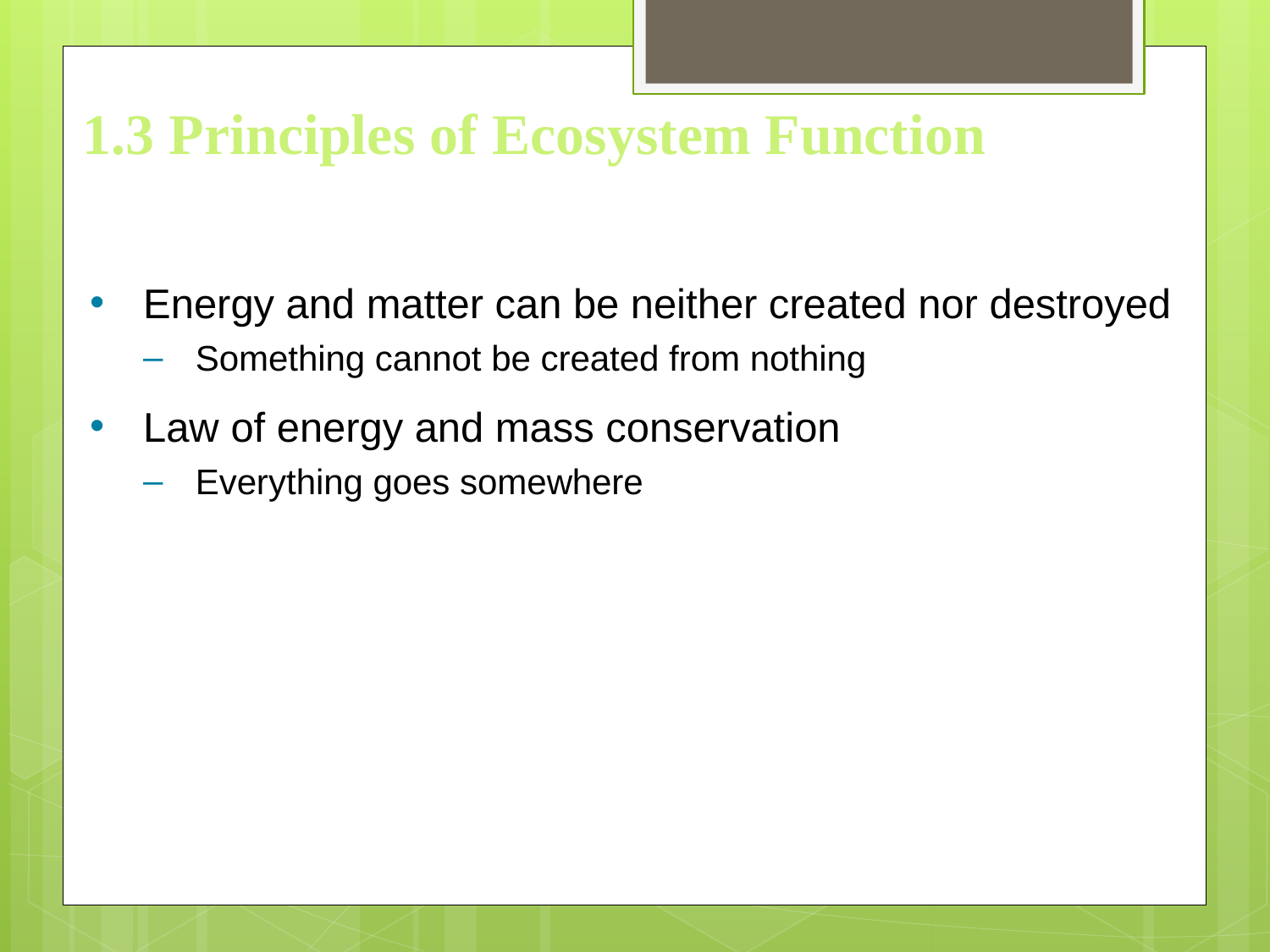

# 1.3 Principles of Ecosystem Function
Energy and matter can be neither created nor destroyed
Something cannot be created from nothing
Law of energy and mass conservation
Everything goes somewhere